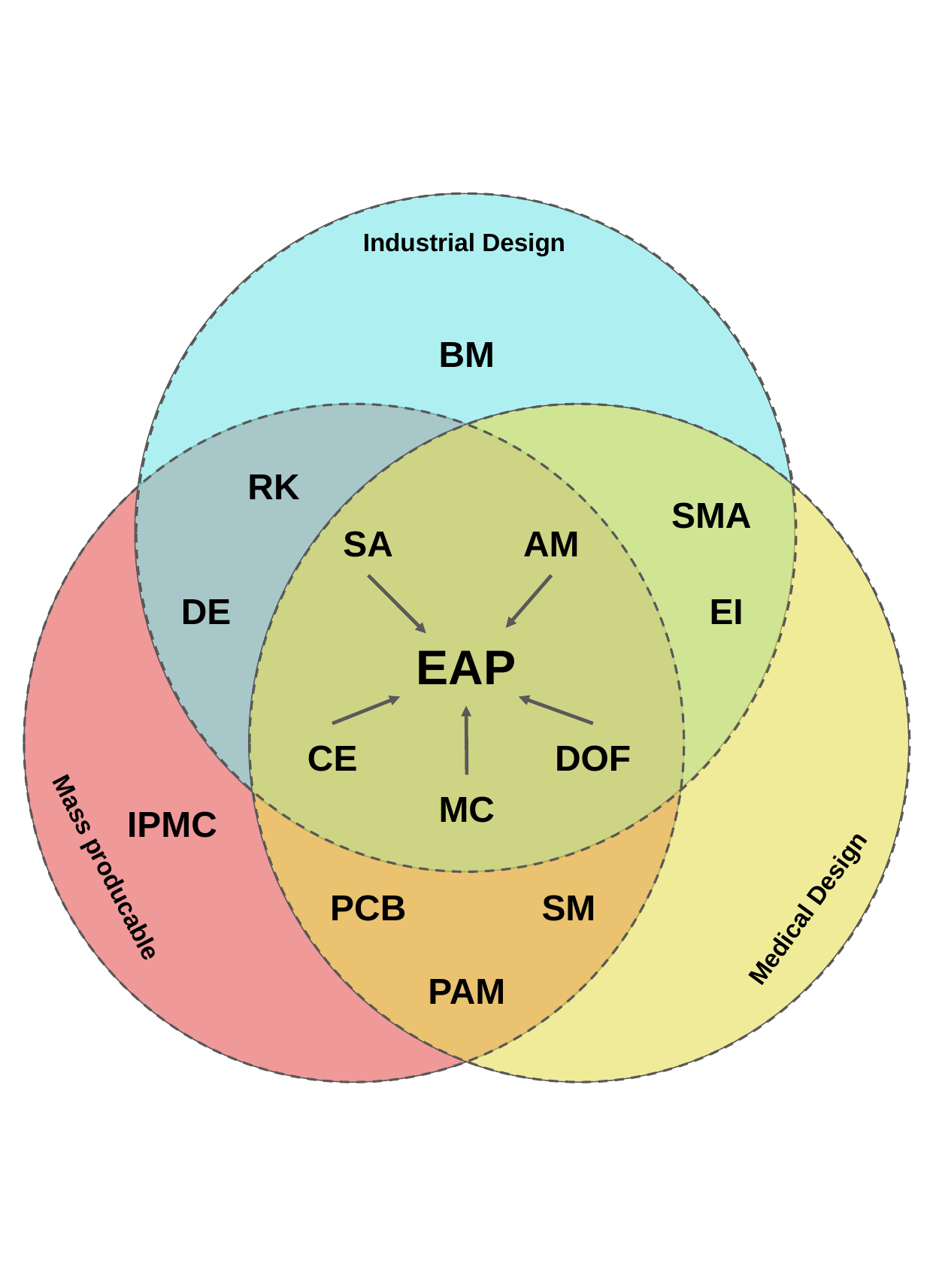

Industrial Design
BM
RK
SMA
SA
AM
DE
EI
EAP
CE
DOF
MC
IPMC
Mass producable
Medical Design
PCB
SM
PAM